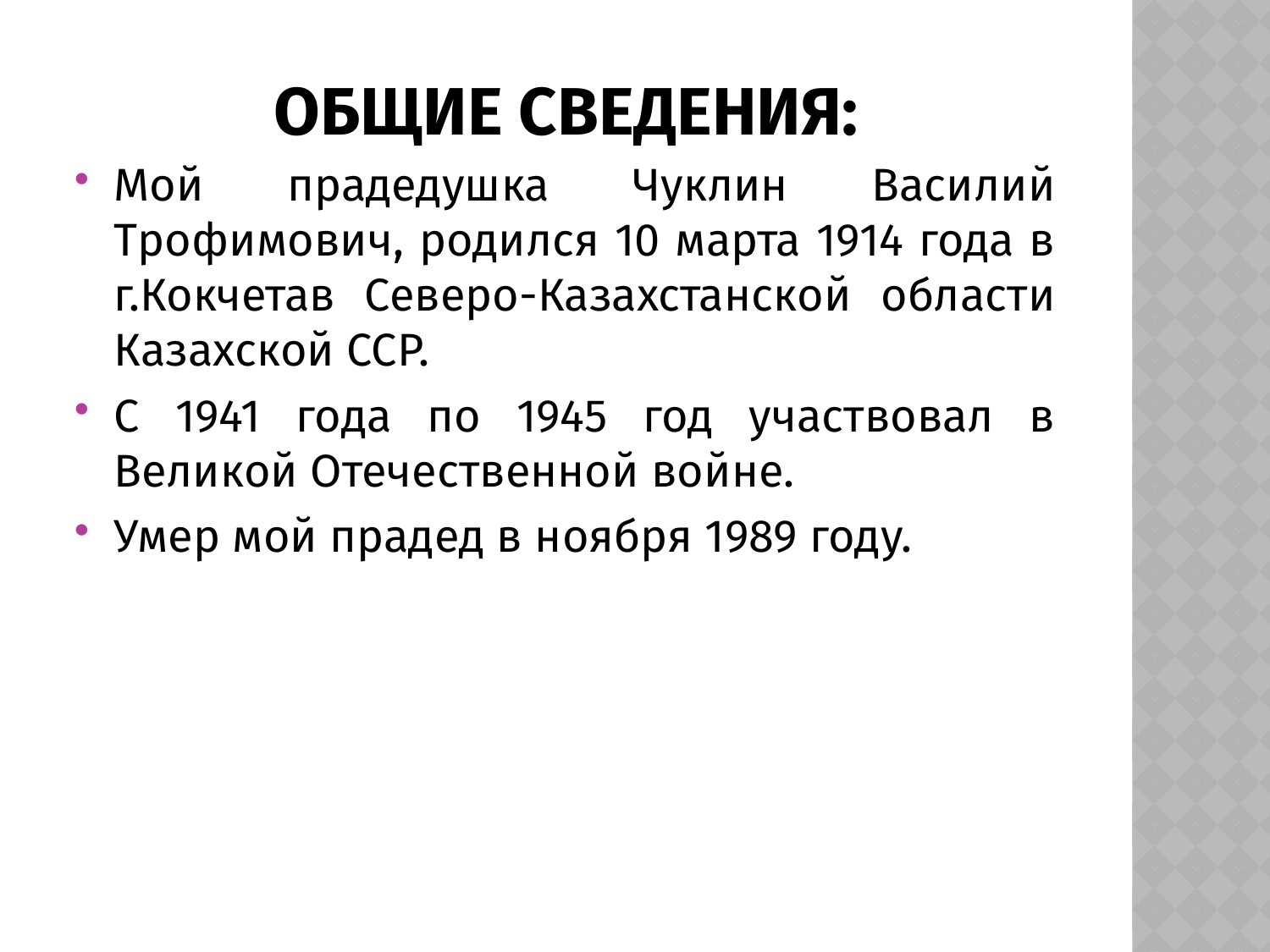

# Общие сведения:
Мой прадедушка Чуклин Василий Трофимович, родился 10 марта 1914 года в г.Кокчетав Северо-Казахстанской области Казахской ССР.
С 1941 года по 1945 год участвовал в Великой Отечественной войне.
Умер мой прадед в ноября 1989 году.